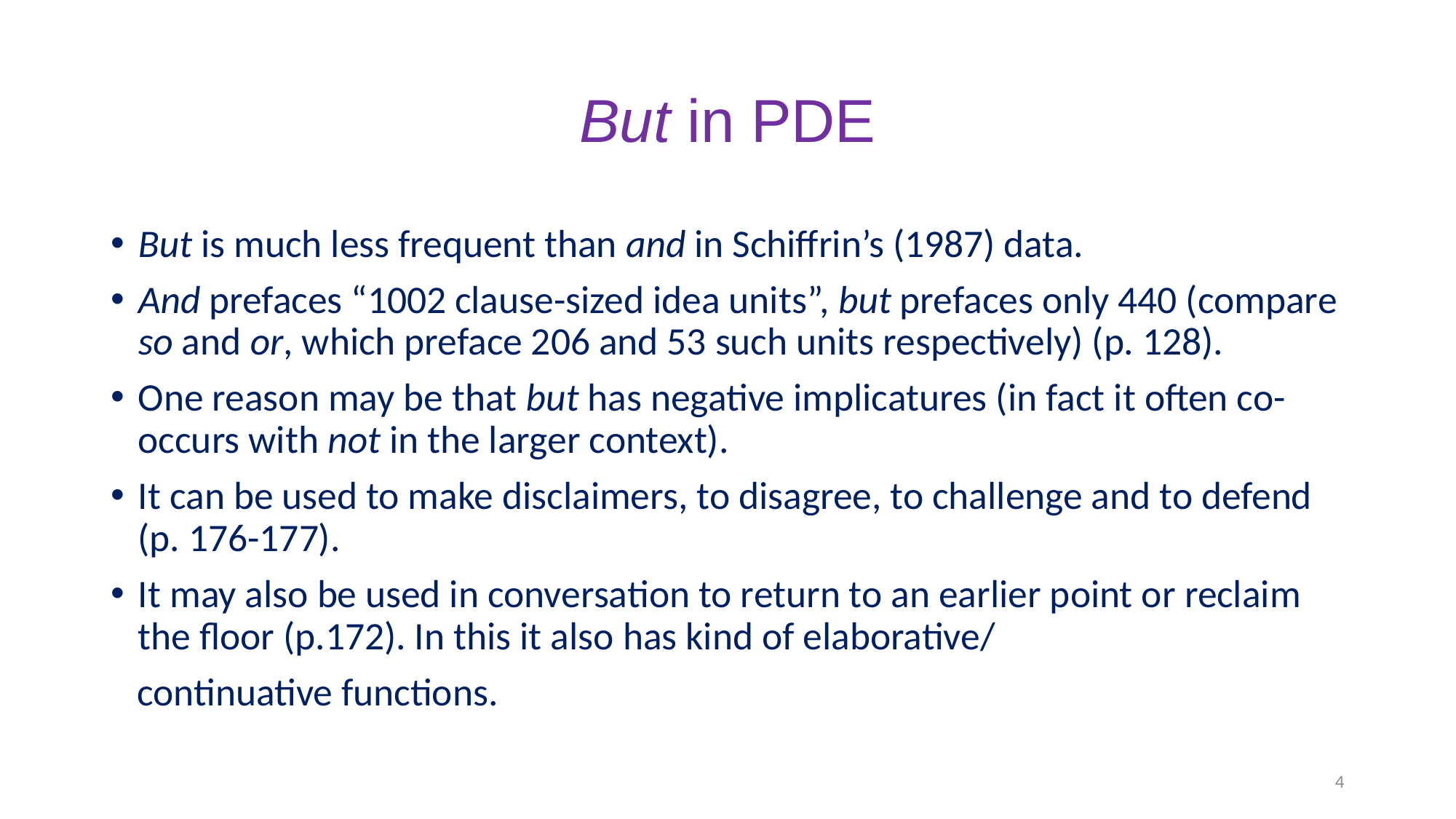

# But in PDE
But is much less frequent than and in Schiffrin’s (1987) data.
And prefaces “1002 clause-sized idea units”, but prefaces only 440 (compare so and or, which preface 206 and 53 such units respectively) (p. 128).
One reason may be that but has negative implicatures (in fact it often co-occurs with not in the larger context).
It can be used to make disclaimers, to disagree, to challenge and to defend (p. 176-177).
It may also be used in conversation to return to an earlier point or reclaim the floor (p.172). In this it also has kind of elaborative/
   continuative functions.

4